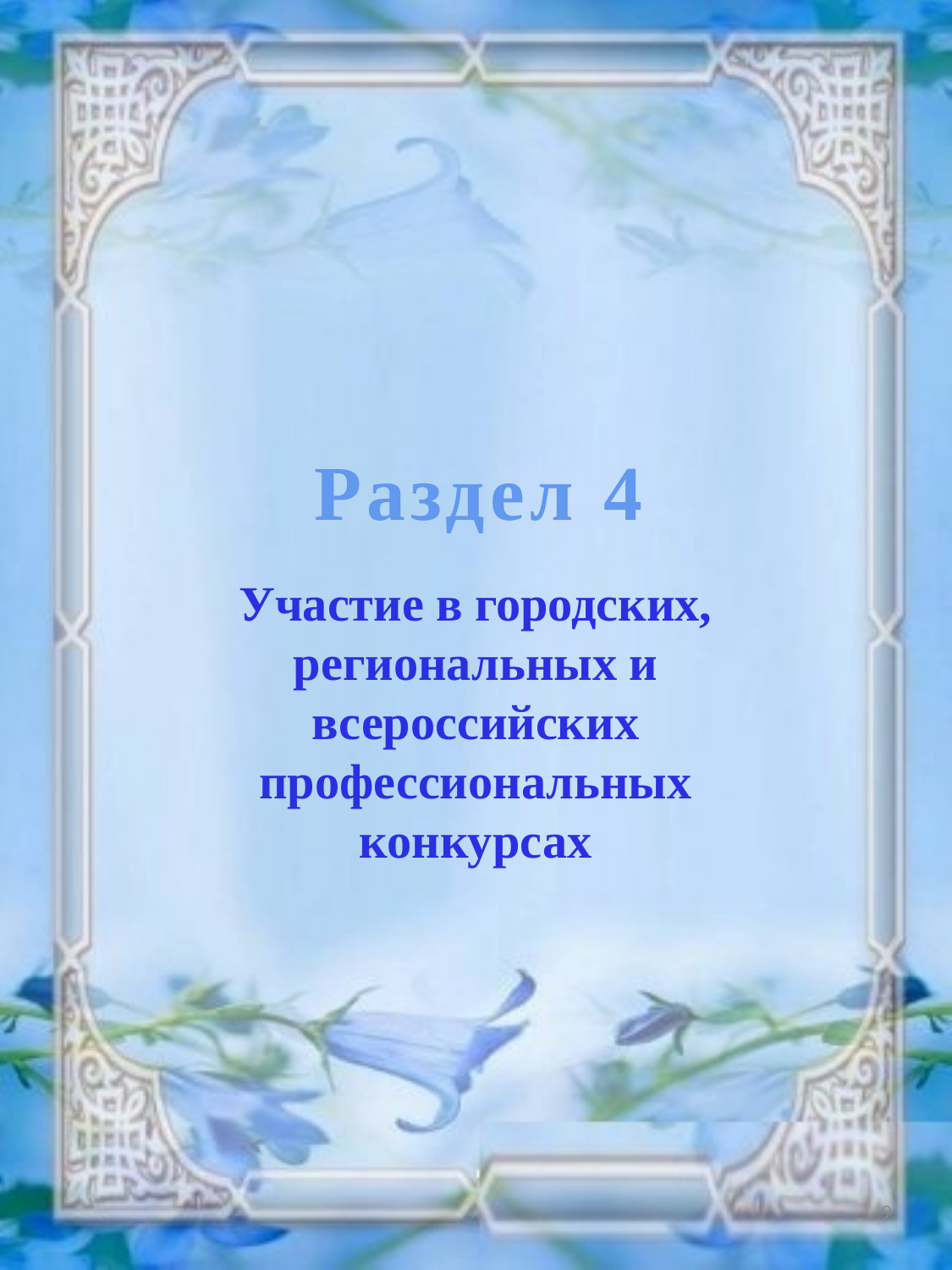

Раздел 4
Участие в городских, региональных и всероссийских профессиональных конкурсах
9